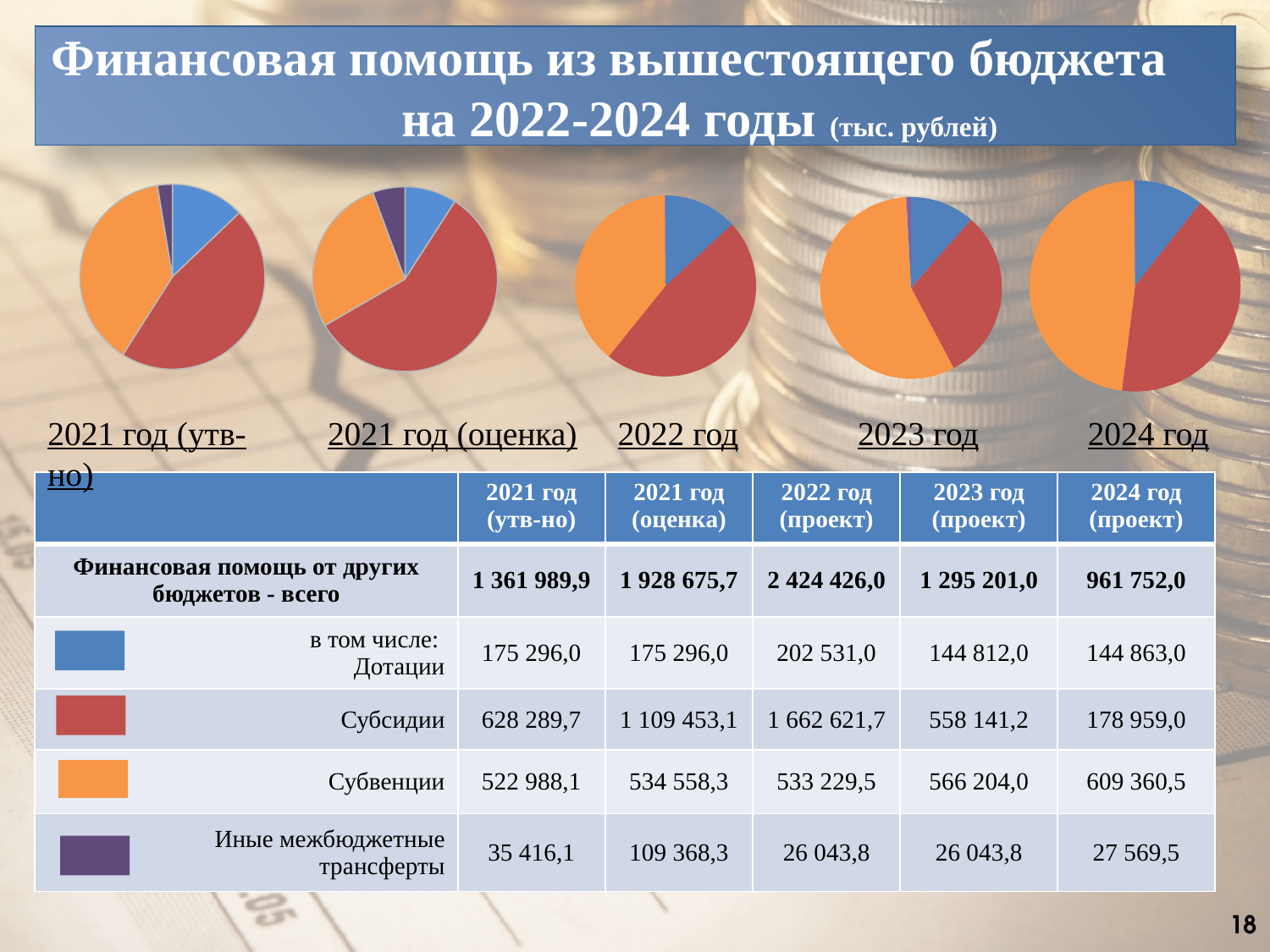

Финансовая помощь из вышестоящего бюджета               на 2022-2024 годы (тыс. рублей)

### Chart

| Category | Продажи |
|---|---|
| Кв. 1 | 102571.0 |
| Кв. 2 | 274452.4 |
| Кв. 3 | 508089.6 |
| Кв. 4 | 7551.8 |

### Chart

| Category | Продажи |
|---|---|
| Кв. 1 | 166177.0 |
| Кв. 2 | 604287.5 |
| Кв. 3 | 495357.4 |
| Кв. 4 | 1351.8 |

### Chart

| Category | Продажи |
|---|---|
| Кв. 1 | 115601.0 |
| Кв. 2 | 450014.6 |
| Кв. 3 | 520928.1 |
| Кв. 4 | 1315.8 |

### Chart

| Category | Столбец1 |
|---|---|
| Дотации | 175296.0 |
| Субсидии | 628289.6999999986 |
| Субвенции | 522988.1 |
| Иные межбюджетные трансферты | 35416.1 |
| Возврат остатков субсидий,субвенций, иных м/б трансфертов прошлых лет | 0.0 |

### Chart

| Category | Продажи |
|---|---|
| Дотации | 175296.0 |
| Субсидии | 1107600.7 |
| Субвенции | 534054.1999999986 |
| Иные межбюджетные трансферты | 108792.7 |

2021 год (оценка)
2021 год (утв-но)
2022 год
2023 год
2024 год
|  | 2021 год (утв-но) | 2021 год (оценка) | 2022 год (проект) | 2023 год (проект) | 2024 год (проект) |
| --- | --- | --- | --- | --- | --- |
| Финансовая помощь от других бюджетов - всего | 1 361 989,9 | 1 928 675,7 | 2 424 426,0 | 1 295 201,0 | 961 752,0 |
| в том числе: Дотации | 175 296,0 | 175 296,0 | 202 531,0 | 144 812,0 | 144 863,0 |
| Субсидии | 628 289,7 | 1 109 453,1 | 1 662 621,7 | 558 141,2 | 178 959,0 |
| Субвенции | 522 988,1 | 534 558,3 | 533 229,5 | 566 204,0 | 609 360,5 |
| Иные межбюджетные трансферты | 35 416,1 | 109 368,3 | 26 043,8 | 26 043,8 | 27 569,5 |

18